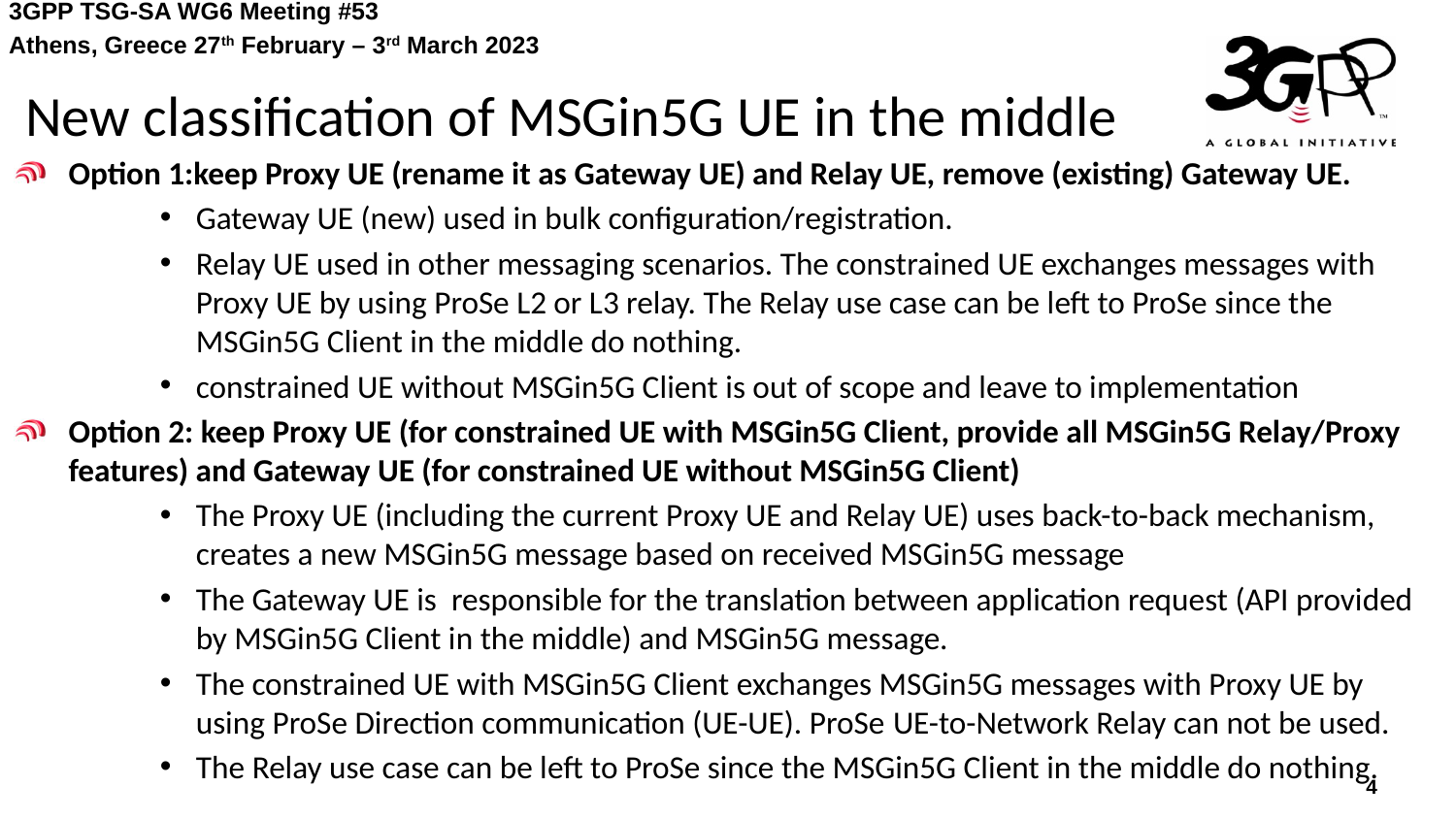

New classification of MSGin5G UE in the middle
Option 1:keep Proxy UE (rename it as Gateway UE) and Relay UE, remove (existing) Gateway UE.
Gateway UE (new) used in bulk configuration/registration.
Relay UE used in other messaging scenarios. The constrained UE exchanges messages with Proxy UE by using ProSe L2 or L3 relay. The Relay use case can be left to ProSe since the MSGin5G Client in the middle do nothing.
constrained UE without MSGin5G Client is out of scope and leave to implementation
Option 2: keep Proxy UE (for constrained UE with MSGin5G Client, provide all MSGin5G Relay/Proxy features) and Gateway UE (for constrained UE without MSGin5G Client)
The Proxy UE (including the current Proxy UE and Relay UE) uses back-to-back mechanism, creates a new MSGin5G message based on received MSGin5G message
The Gateway UE is  responsible for the translation between application request (API provided by MSGin5G Client in the middle) and MSGin5G message.
The constrained UE with MSGin5G Client exchanges MSGin5G messages with Proxy UE by using ProSe Direction communication (UE-UE). ProSe UE-to-Network Relay can not be used.
The Relay use case can be left to ProSe since the MSGin5G Client in the middle do nothing.